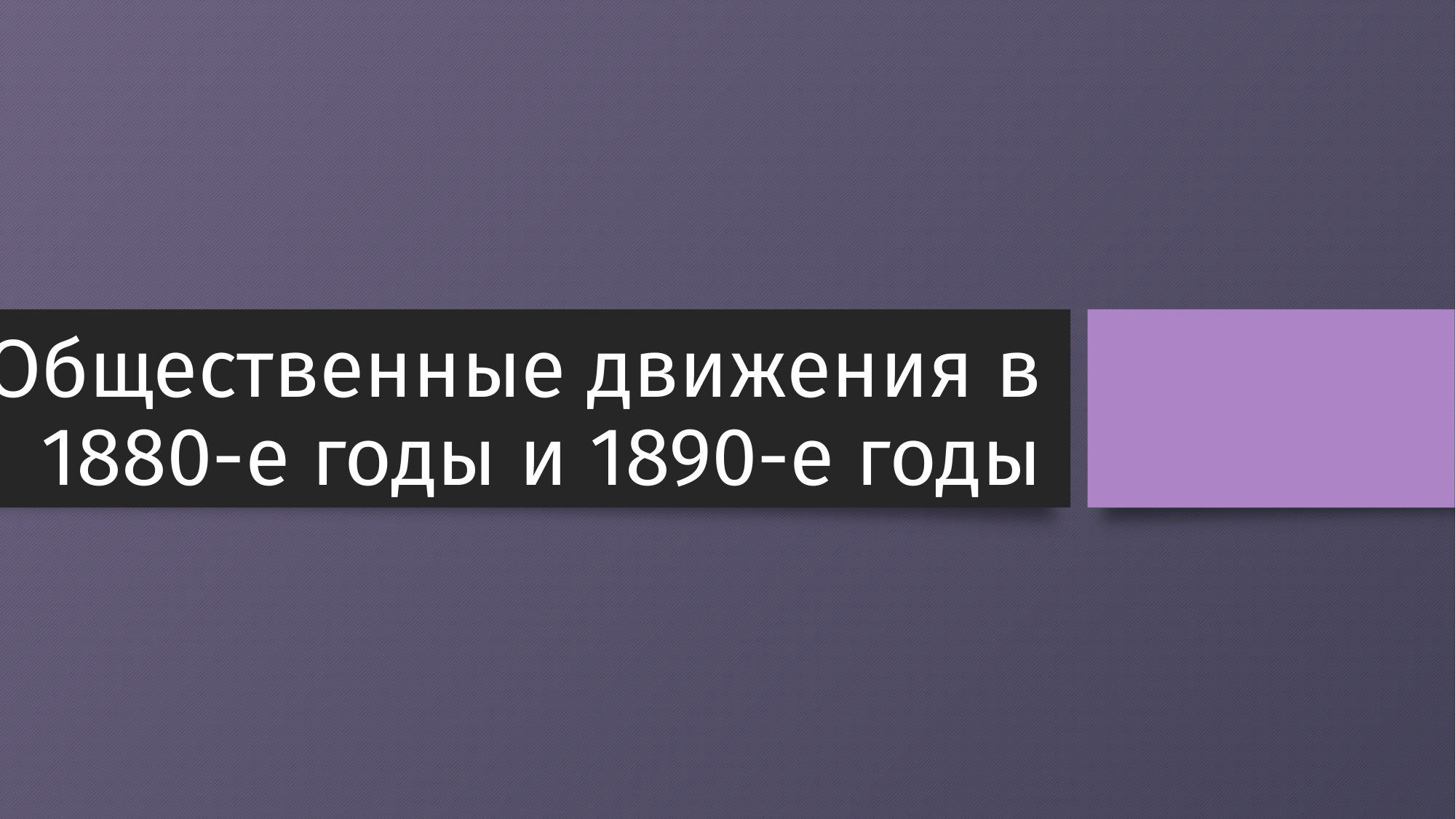

# Общественные движения в 1880-е годы и 1890-е годы